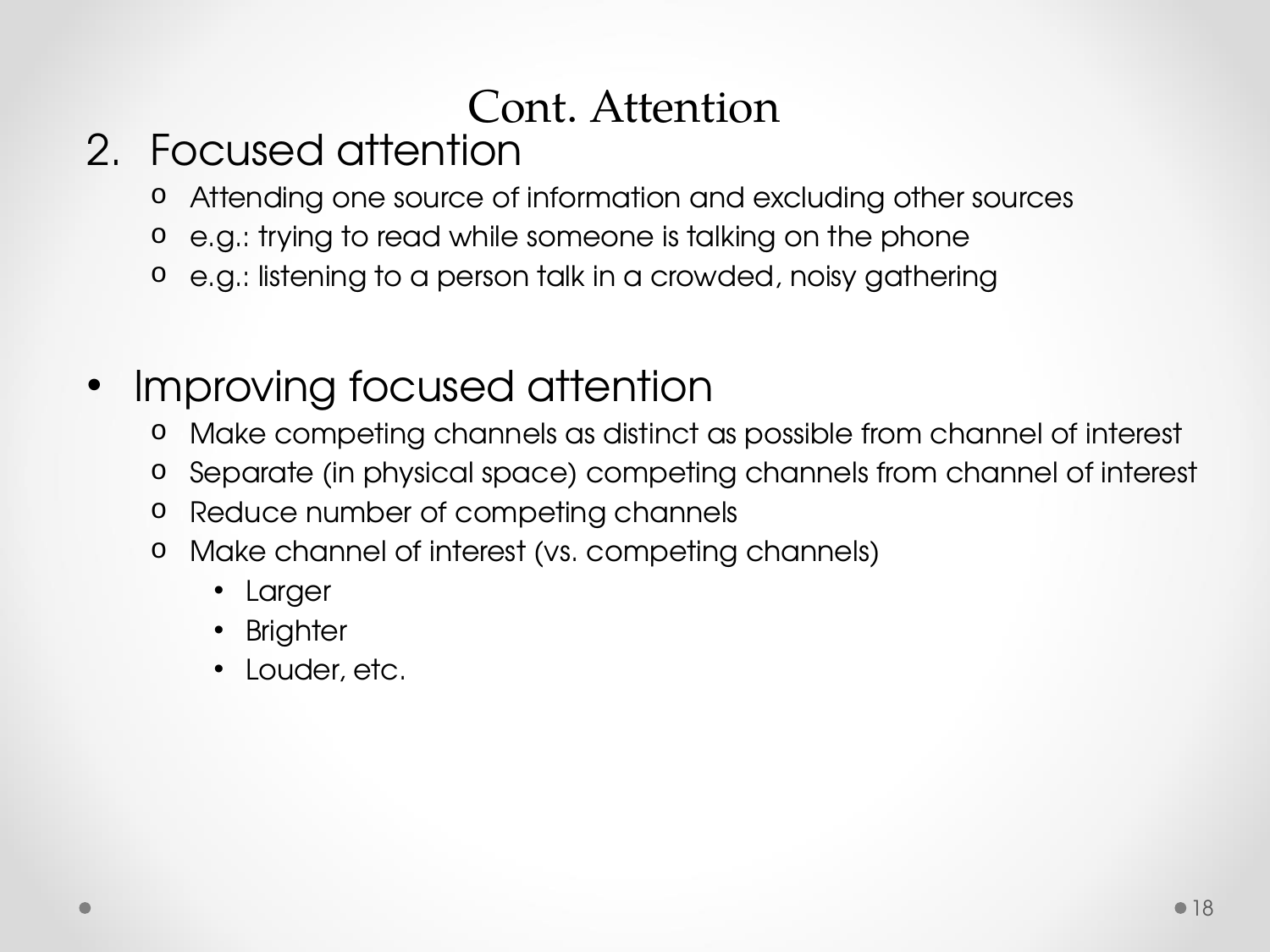

# Cont. Attention

Focused attention
Attending one source of information and excluding other sources
e.g.: trying to read while someone is talking on the phone
e.g.: listening to a person talk in a crowded, noisy gathering

Improving focused attention
Make competing channels as distinct as possible from channel of interest
Separate (in physical space) competing channels from channel of interest
Reduce number of competing channels
Make channel of interest (vs. competing channels)
Larger
Brighter
Louder, etc.

18